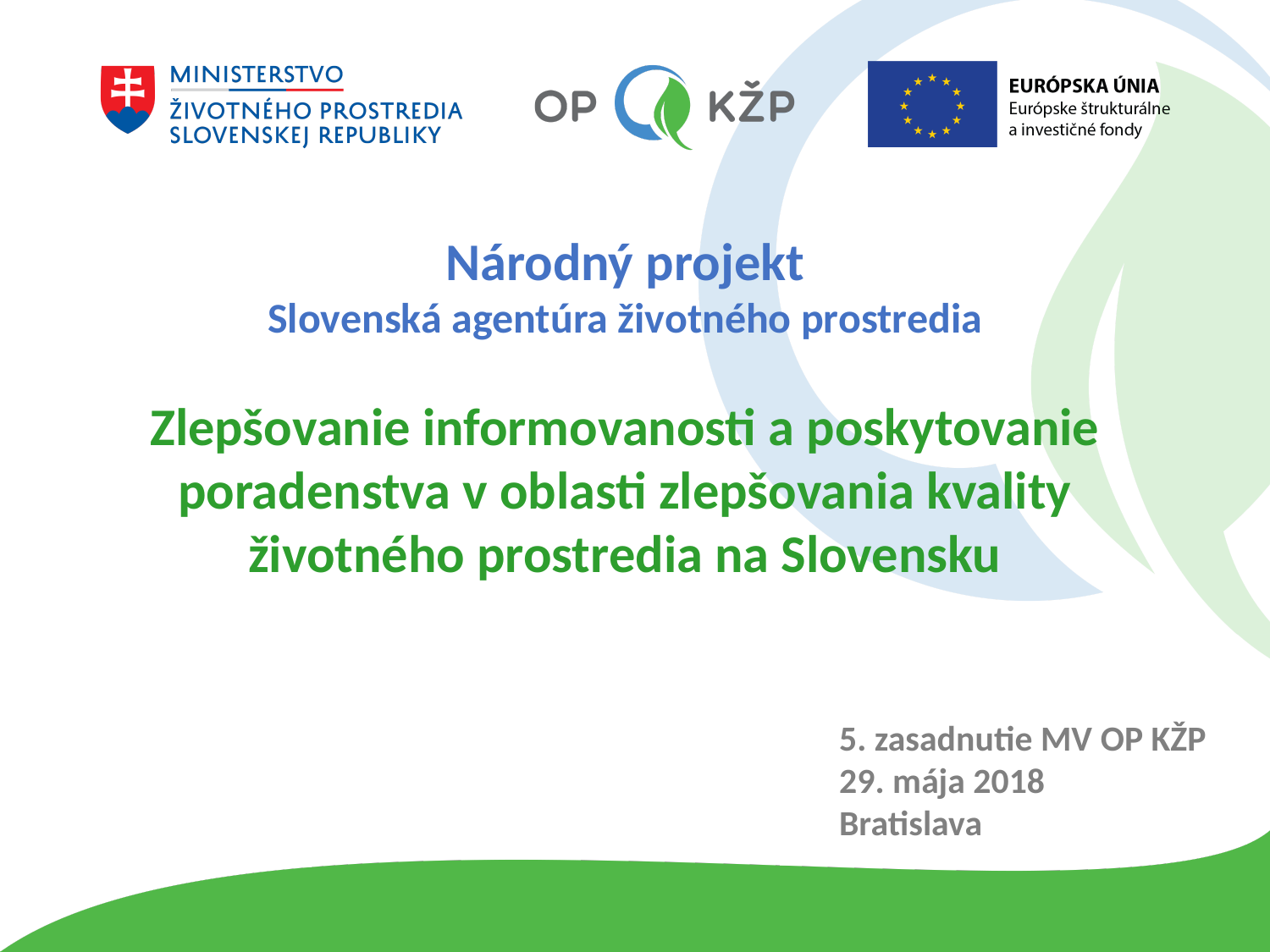

Národný projekt
Slovenská agentúra životného prostredia

Zlepšovanie informovanosti a poskytovanie poradenstva v oblasti zlepšovania kvality životného prostredia na Slovensku

5. zasadnutie MV OP KŽP
29. mája 2018
Bratislava